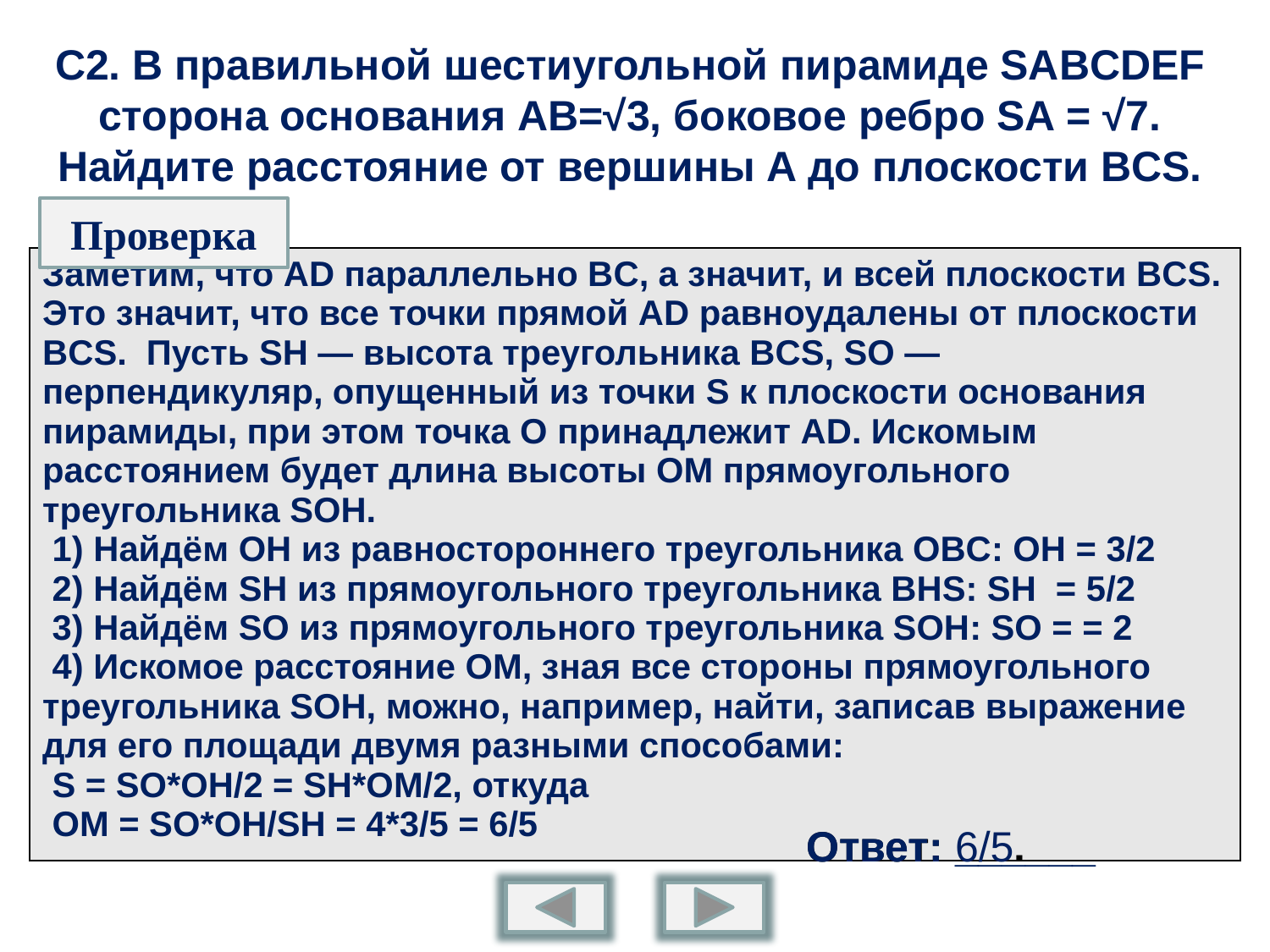

# С2. В правильной шестиугольной пирамиде SABCDEF сторона основания AB=√3, боковое ребро SA = √7. Найдите расстояние от вершины A до плоскости BCS.
Проверка
| Заметим, что AD параллельно BC, а значит, и всей плоскости BCS. Это значит, что все точки прямой AD равноудалены от плоскости BCS. Пусть SH — высота треугольника BCS, SO — перпендикуляр, опущенный из точки S к плоскости основания пирамиды, при этом точка O принадлежит AD. Искомым расстоянием будет длина высоты OM прямоугольного треугольника SOH. 1) Найдём OH из равностороннего треугольника OBC: OH = 3/2 2) Найдём SH из прямоугольного треугольника BHS: SH = 5/2 3) Найдём SO из прямоугольного треугольника SOH: SO = = 2 4) Искомое расстояние OM, зная все стороны прямоугольного треугольника SOH, можно, например, найти, записав выражение для его площади двумя разными способами: S = SO\*OH/2 = SH\*OM/2, откуда OM = SO\*OH/SH = 4\*3/5 = 6/5 |
| --- |
Ответ: 6/5.
Ответ: ______